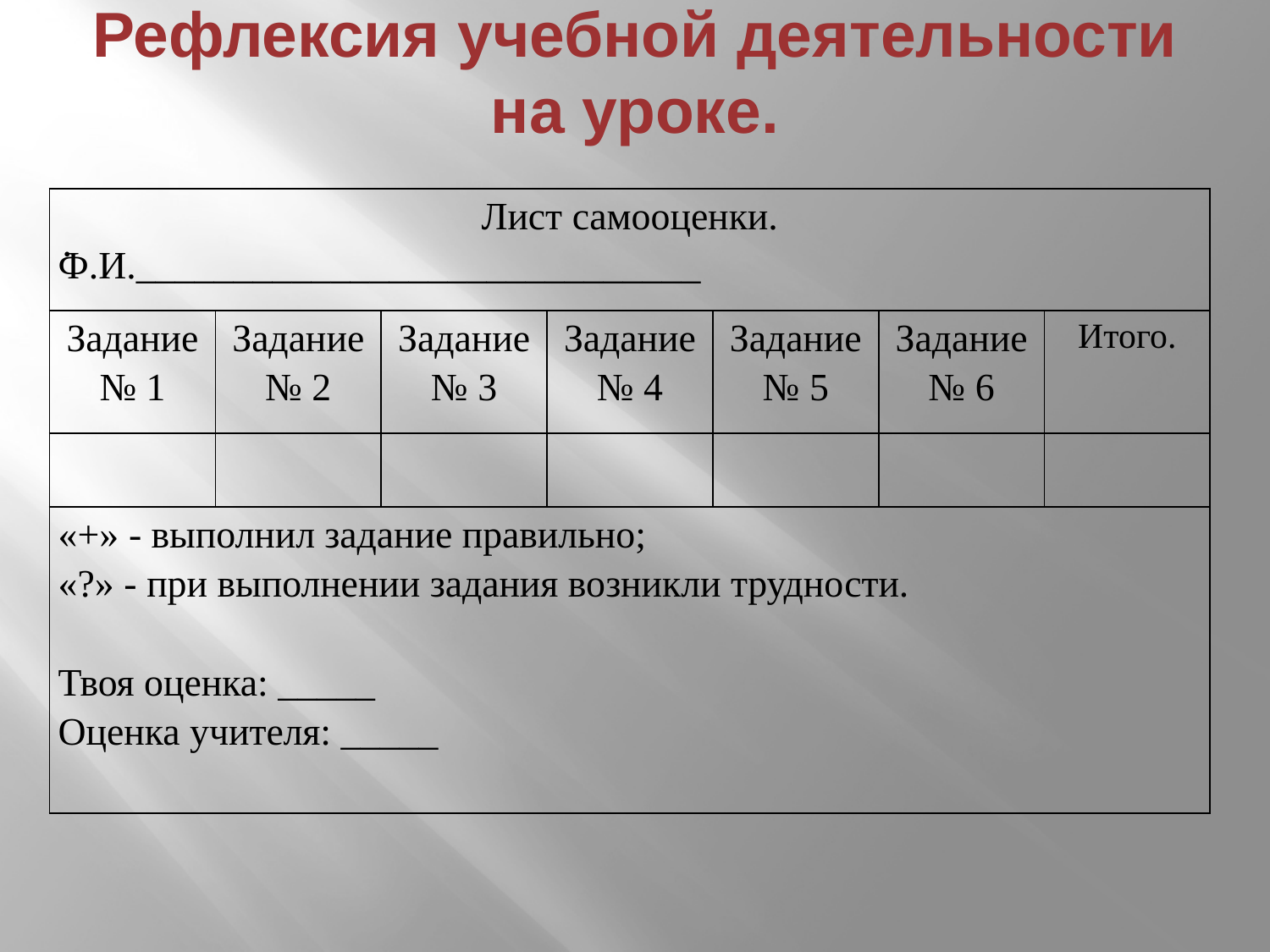

# Рефлексия учебной деятельности на уроке.
| Лист самооценки. Ф.И.\_\_\_\_\_\_\_\_\_\_\_\_\_\_\_\_\_\_\_\_\_\_\_\_\_\_\_\_\_ |  |  |  |  |  |  |
| --- | --- | --- | --- | --- | --- | --- |
| Задание № 1 | Задание № 2 | Задание № 3 | Задание № 4 | Задание № 5 | Задание № 6 | Итого. |
|  |  |  |  |  |  |  |
| «+» - выполнил задание правильно; «?» - при выполнении задания возникли трудности. Твоя оценка: \_\_\_\_\_ Оценка учителя: \_\_\_\_\_ |  |  |  |  |  |  |
.